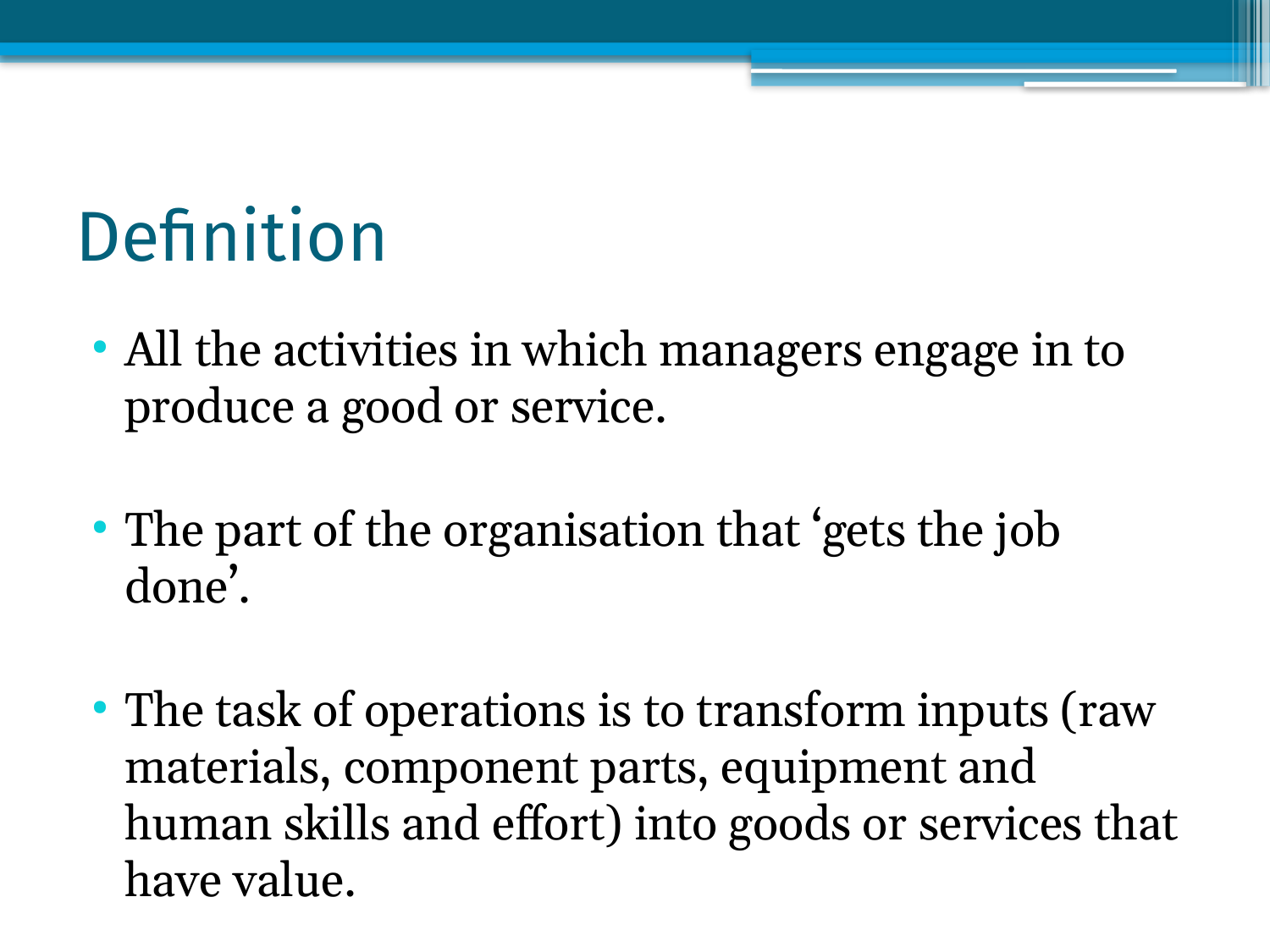

# Definition
All the activities in which managers engage in to produce a good or service.

The part of the organisation that ‘gets the job done’.

The task of operations is to transform inputs (raw materials, component parts, equipment and human skills and effort) into goods or services that have value.